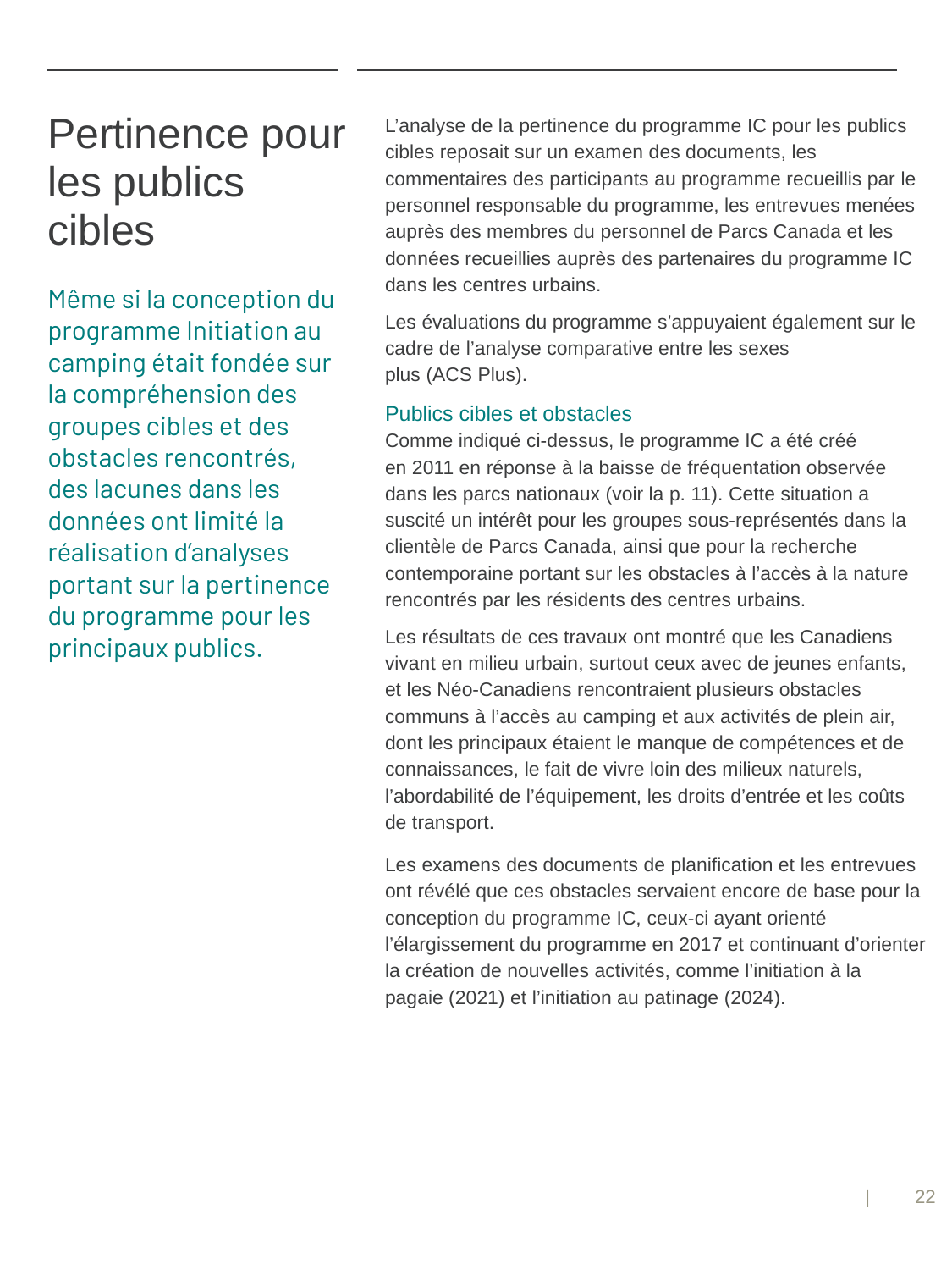

# Pertinence pour les publics cibles
L’analyse de la pertinence du programme IC pour les publics cibles reposait sur un examen des documents, les commentaires des participants au programme recueillis par le personnel responsable du programme, les entrevues menées auprès des membres du personnel de Parcs Canada et les données recueillies auprès des partenaires du programme IC dans les centres urbains.
Les évaluations du programme s’appuyaient également sur le cadre de l’analyse comparative entre les sexes plus (ACS Plus).
Publics cibles et obstacles
Comme indiqué ci-dessus, le programme IC a été créé en 2011 en réponse à la baisse de fréquentation observée dans les parcs nationaux (voir la p. 11). Cette situation a suscité un intérêt pour les groupes sous-représentés dans la clientèle de Parcs Canada, ainsi que pour la recherche contemporaine portant sur les obstacles à l’accès à la nature rencontrés par les résidents des centres urbains.
Les résultats de ces travaux ont montré que les Canadiens vivant en milieu urbain, surtout ceux avec de jeunes enfants, et les Néo-Canadiens rencontraient plusieurs obstacles communs à l’accès au camping et aux activités de plein air, dont les principaux étaient le manque de compétences et de connaissances, le fait de vivre loin des milieux naturels, l’abordabilité de l’équipement, les droits d’entrée et les coûts de transport.
Les examens des documents de planification et les entrevues ont révélé que ces obstacles servaient encore de base pour la conception du programme IC, ceux-ci ayant orienté l’élargissement du programme en 2017 et continuant d’orienter la création de nouvelles activités, comme l’initiation à la pagaie (2021) et l’initiation au patinage (2024).

Même si la conception du programme Initiation au camping était fondée sur la compréhension des groupes cibles et des obstacles rencontrés, des lacunes dans les données ont limité la réalisation d’analyses portant sur la pertinence du programme pour les principaux publics.